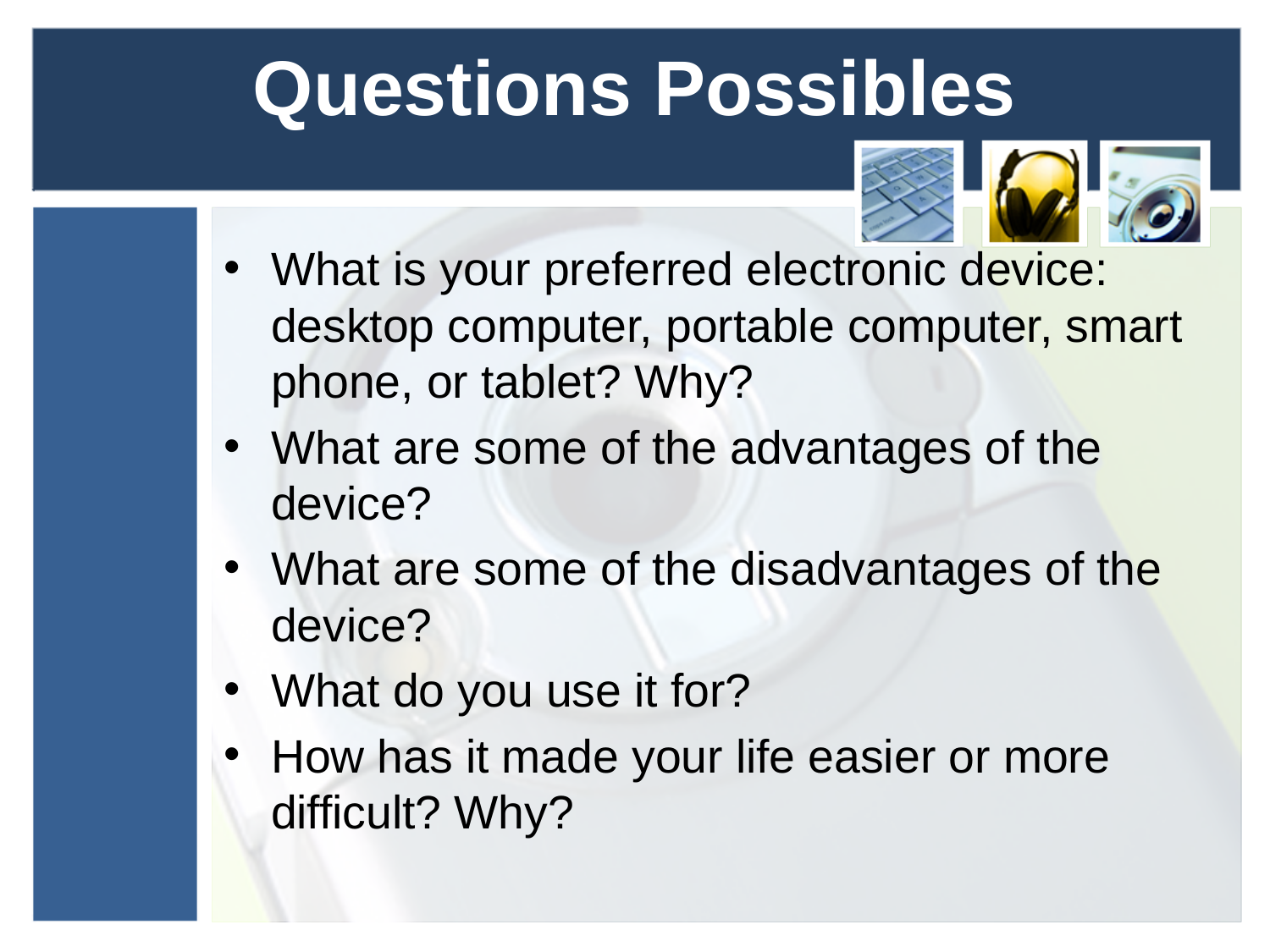

# Questions Possibles
What is your preferred electronic device: desktop computer, portable computer, smart phone, or tablet? Why?
What are some of the advantages of the device?
What are some of the disadvantages of the device?
What do you use it for?
How has it made your life easier or more difficult? Why?